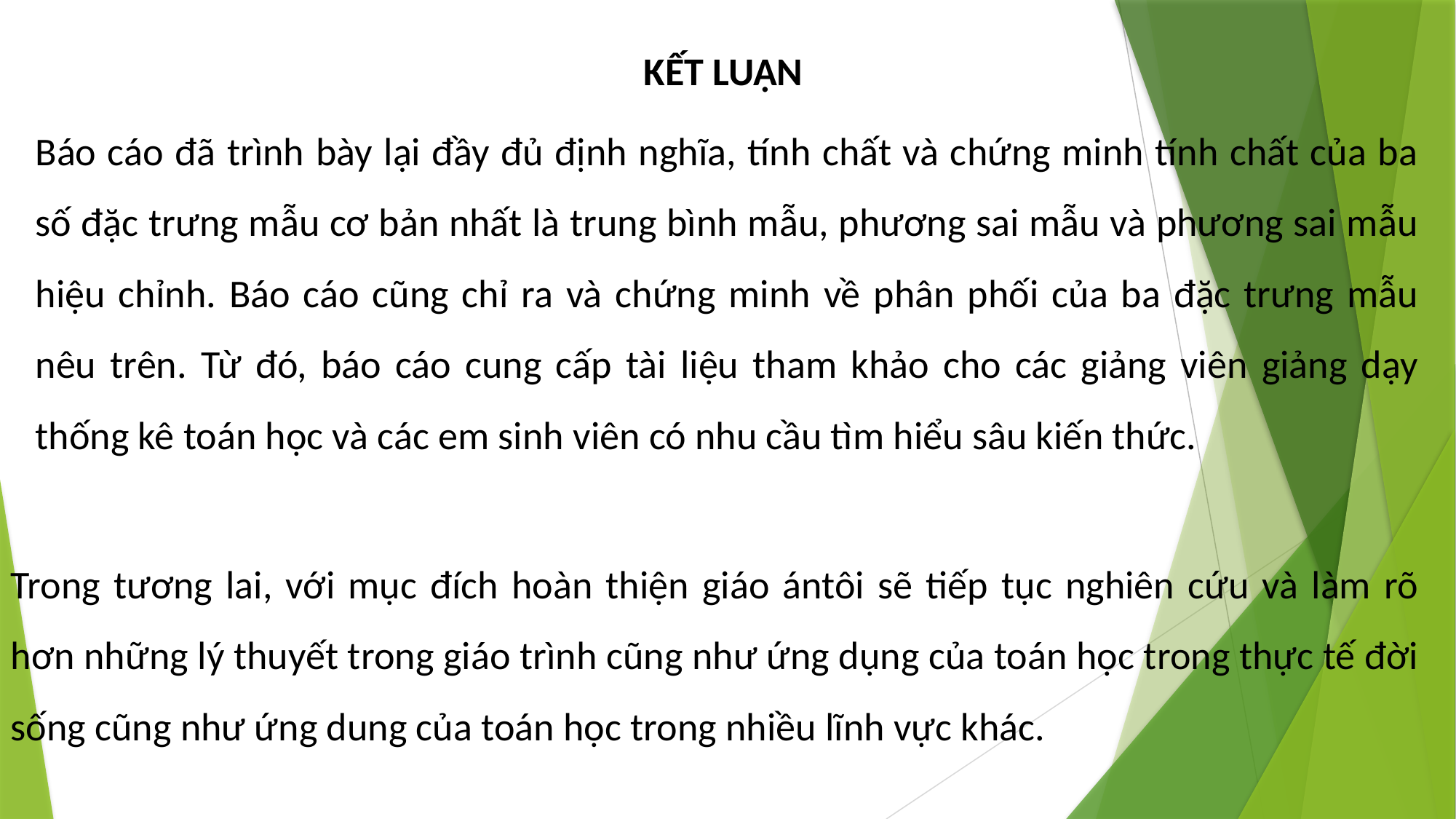

KẾT LUẬN
Báo cáo đã trình bày lại đầy đủ định nghĩa, tính chất và chứng minh tính chất của ba số đặc trưng mẫu cơ bản nhất là trung bình mẫu, phương sai mẫu và phương sai mẫu hiệu chỉnh. Báo cáo cũng chỉ ra và chứng minh về phân phối của ba đặc trưng mẫu nêu trên. Từ đó, báo cáo cung cấp tài liệu tham khảo cho các giảng viên giảng dạy thống kê toán học và các em sinh viên có nhu cầu tìm hiểu sâu kiến thức.
Trong tương lai, với mục đích hoàn thiện giáo ántôi sẽ tiếp tục nghiên cứu và làm rõ hơn những lý thuyết trong giáo trình cũng như ứng dụng của toán học trong thực tế đời sống cũng như ứng dung của toán học trong nhiều lĩnh vực khác.